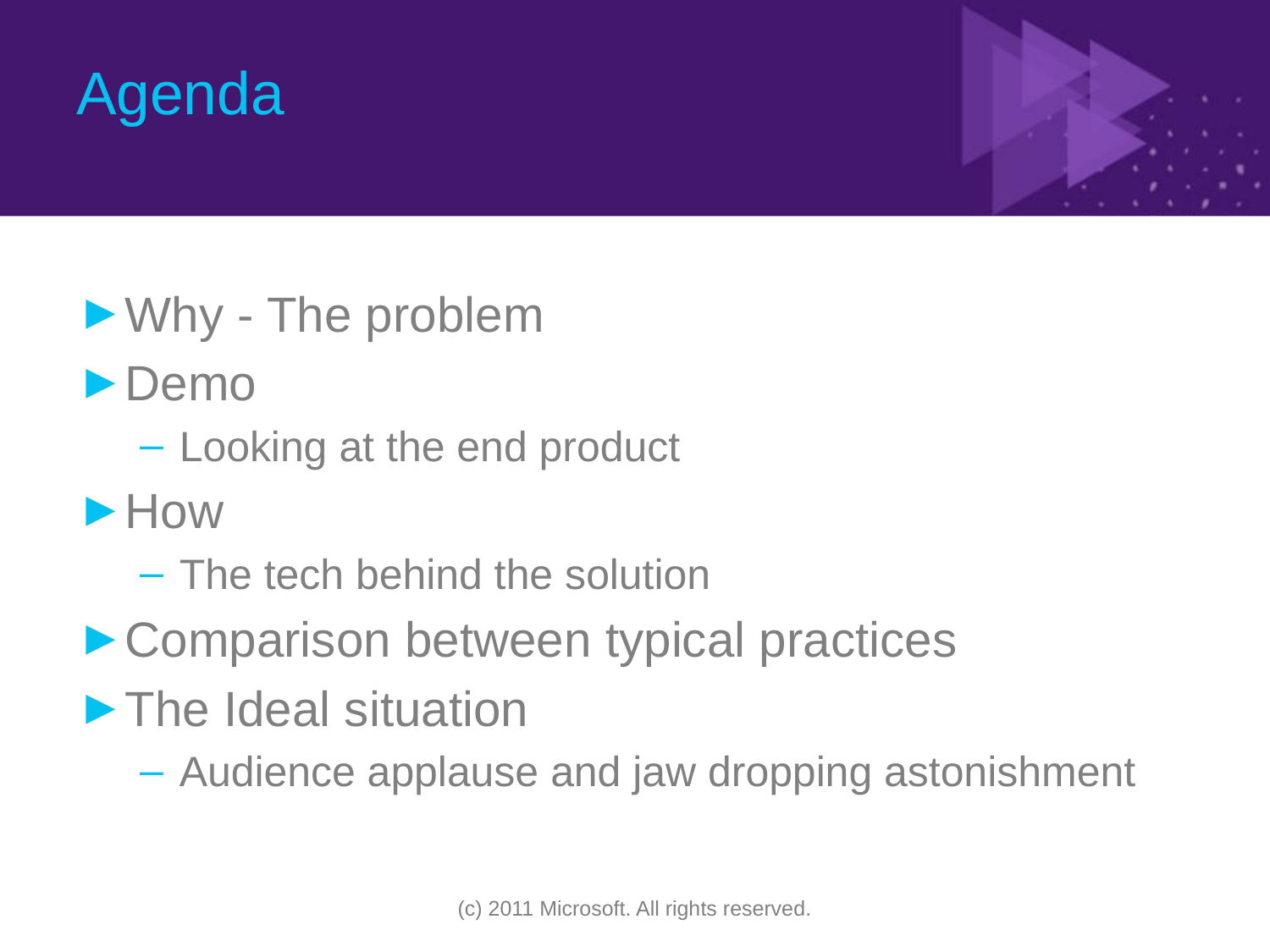

# Agenda
Why - The problem
Demo
Looking at the end product
How
The tech behind the solution
Comparison between typical practices
The Ideal situation
Audience applause and jaw dropping astonishment
(c) 2011 Microsoft. All rights reserved.